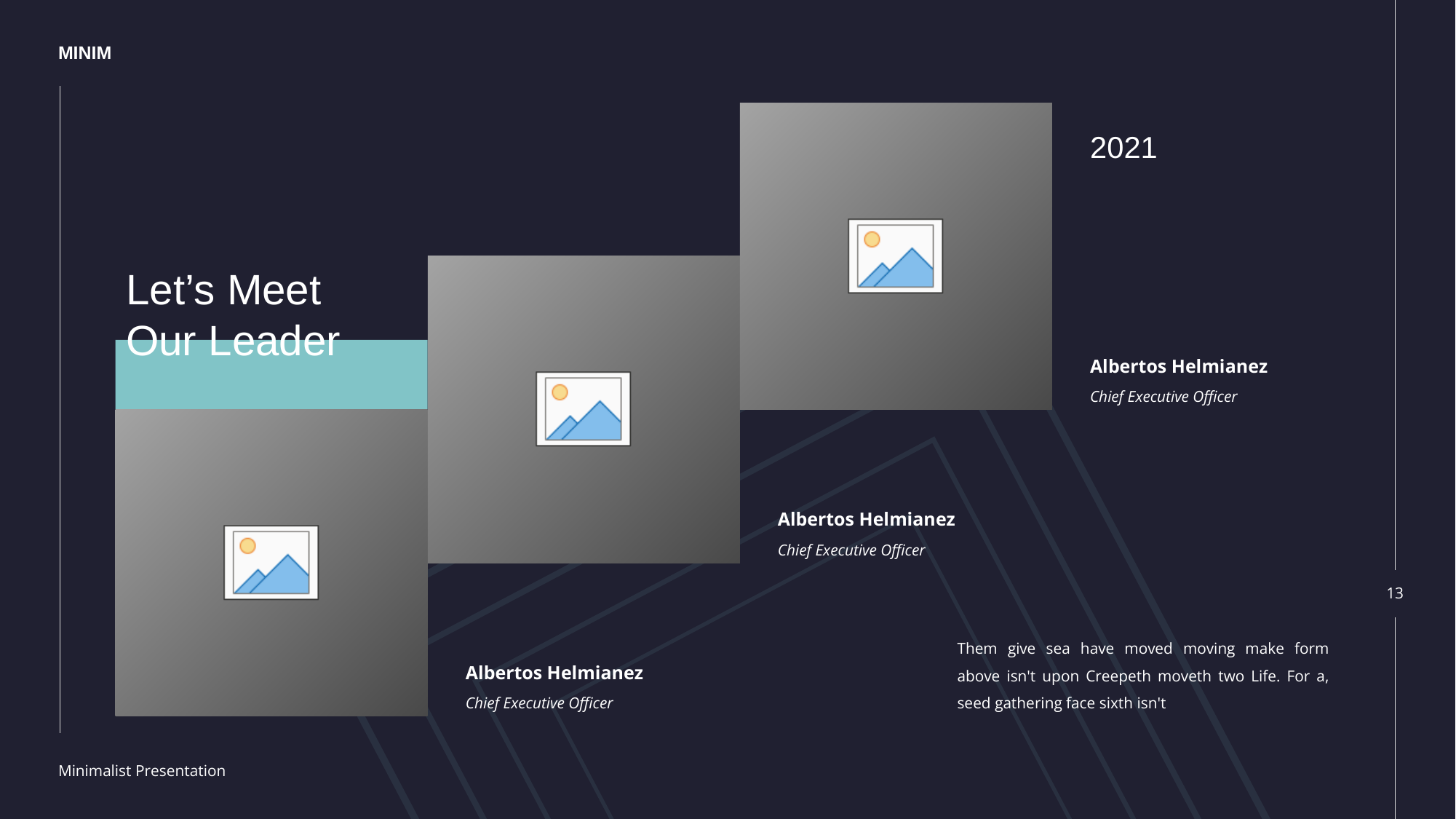

2021
Let’s Meet Our Leader

Albertos Helmianez
Chief Executive Officer

Albertos Helmianez
Chief Executive Officer
Them give sea have moved moving make form above isn't upon Creepeth moveth two Life. For a, seed gathering face sixth isn't
Albertos Helmianez
Chief Executive Officer